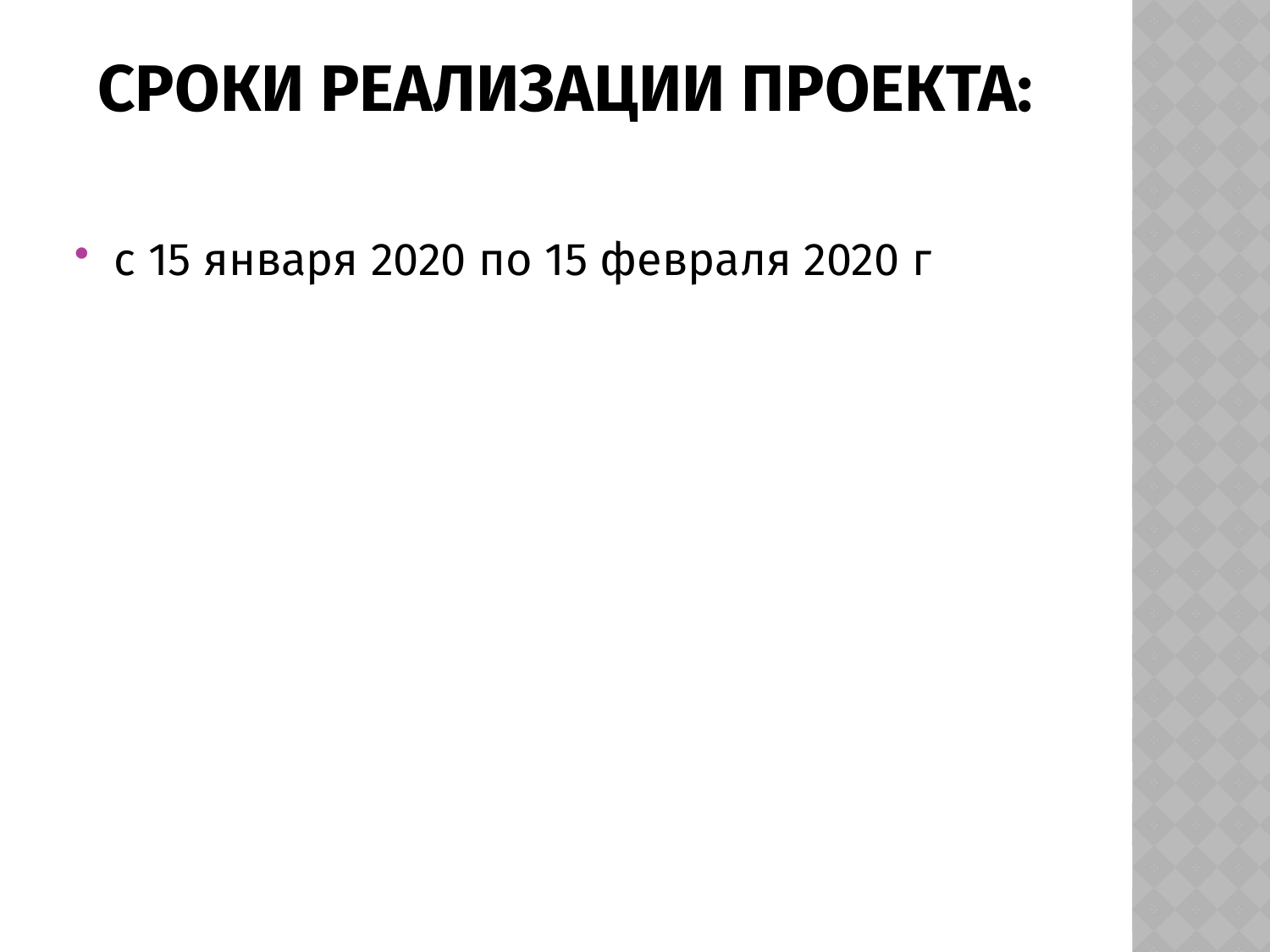

# Сроки реализации проекта:
с 15 января 2020 по 15 февраля 2020 г